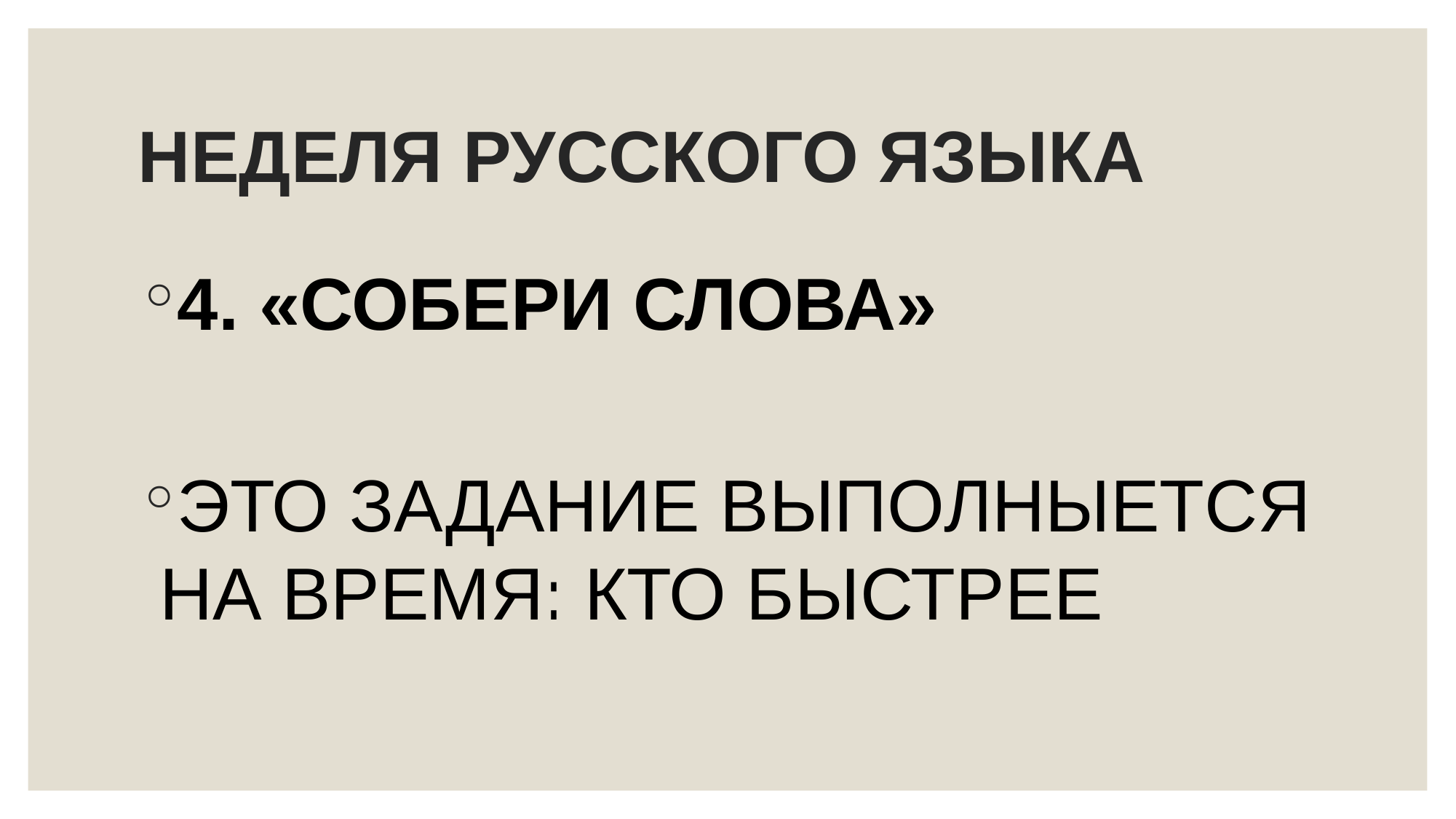

# НЕДЕЛЯ РУССКОГО ЯЗЫКА
4. «СОБЕРИ СЛОВА»

ЭТО ЗАДАНИЕ ВЫПОЛНЫЕТСЯ НА ВРЕМЯ: КТО БЫСТРЕЕ